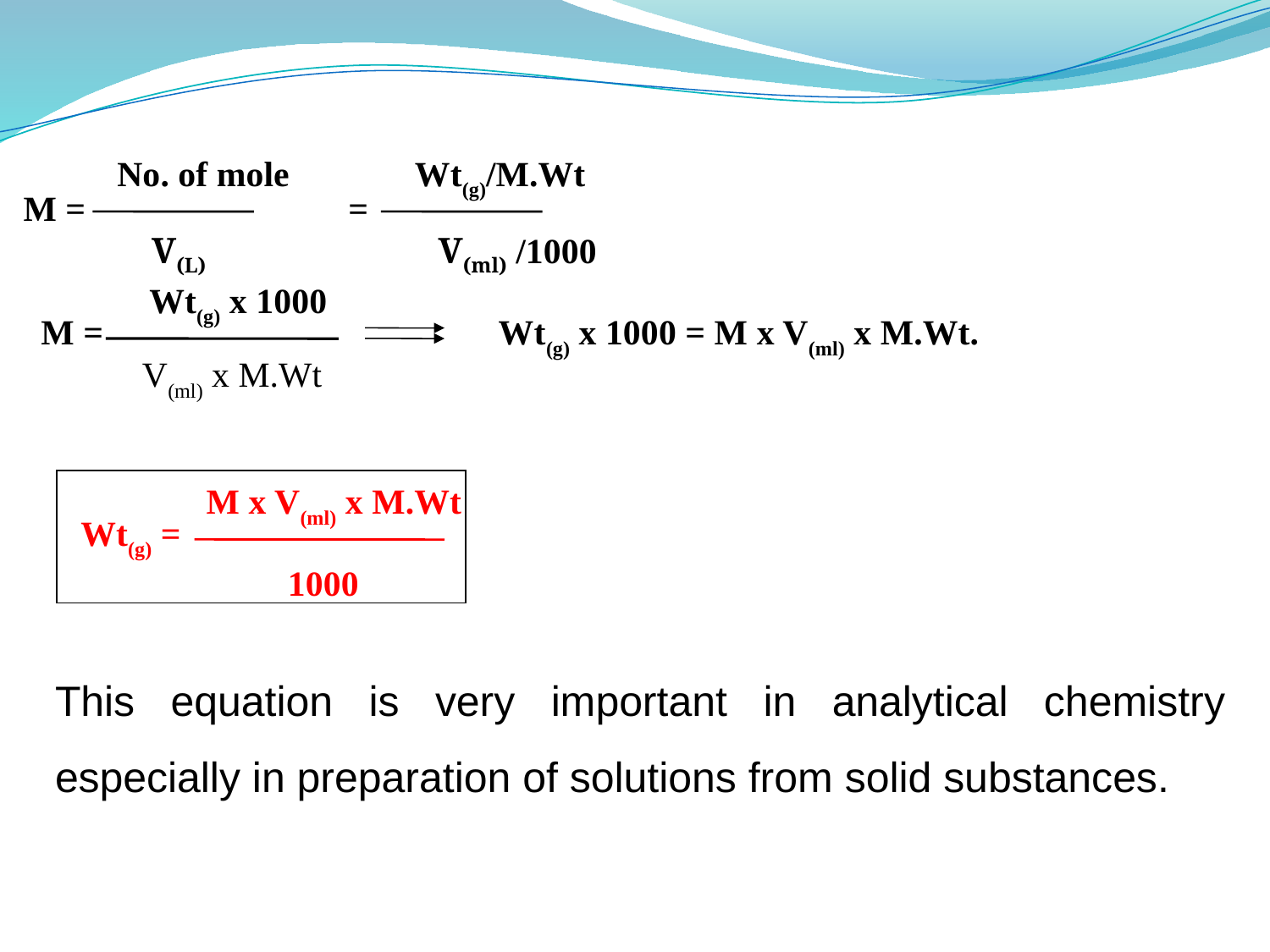

No. of mole	        Wt(g)/M.Wt

 V(L)		     V(ml) /1000
M = 		                       Wt(g) x 1000 = M x V(ml) x M.Wt.

M = 		        =
	  Wt(g) x 1000

	  V(ml) x M.Wt

	       M x V(ml) x M.Wt

Wt(g) =
	         1000

This equation is very important in analytical chemistry especially in preparation of solutions from solid substances.